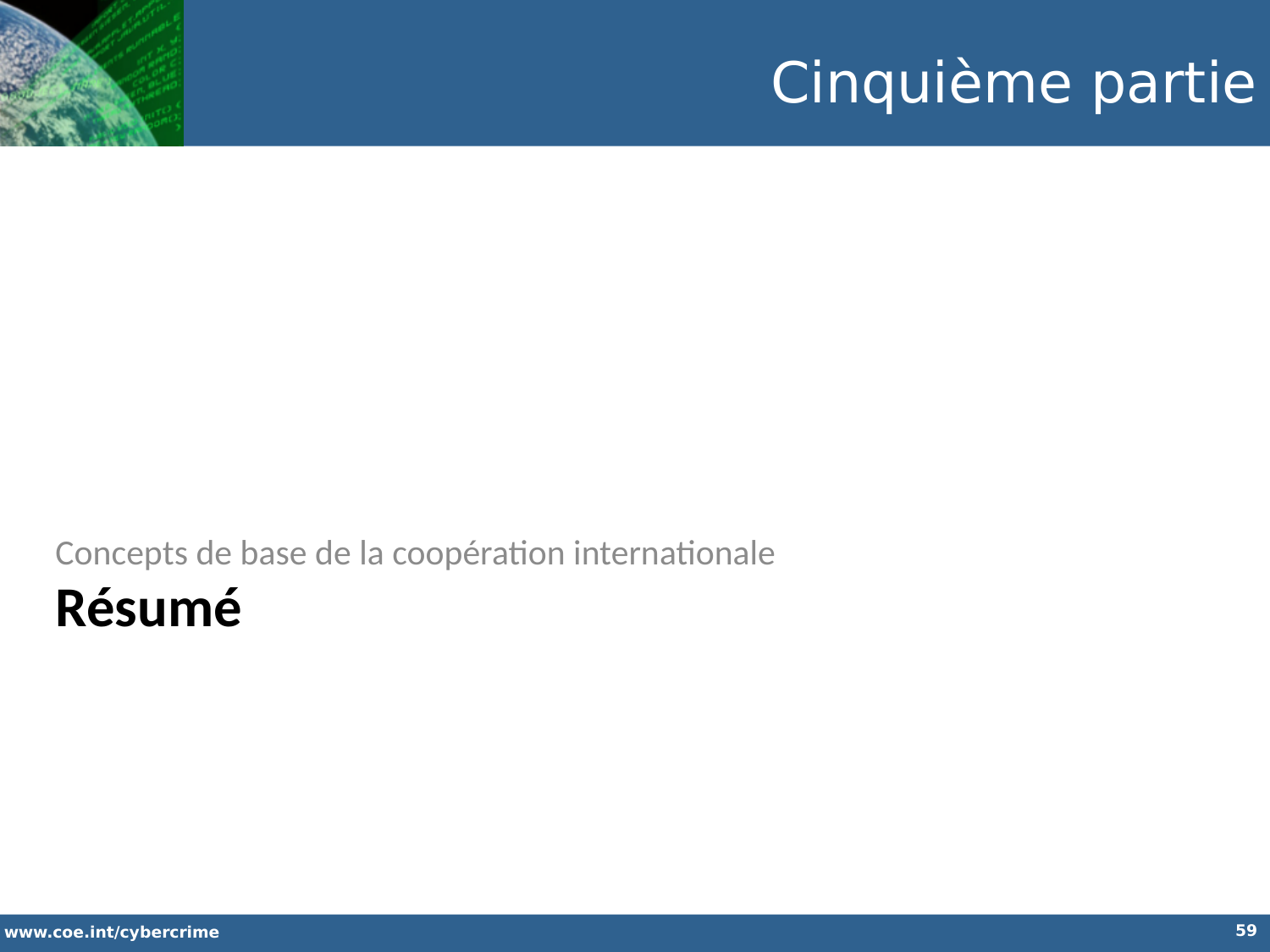

Cinquième partie
Concepts de base de la coopération internationale
Résumé
59